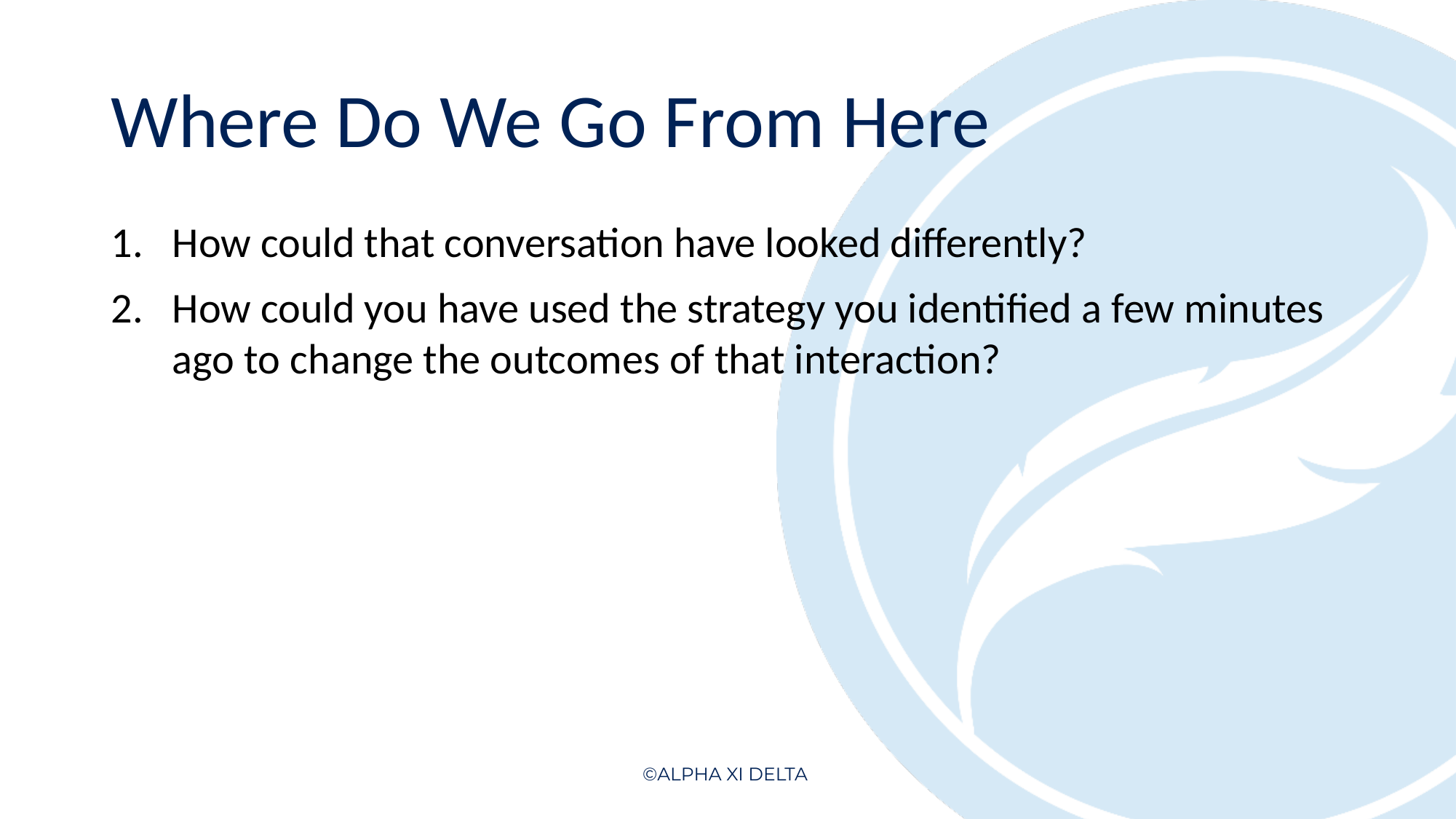

# Where Do We Go From Here
How could that conversation have looked differently?
How could you have used the strategy you identified a few minutes ago to change the outcomes of that interaction?
©ALPHA XI DELTA